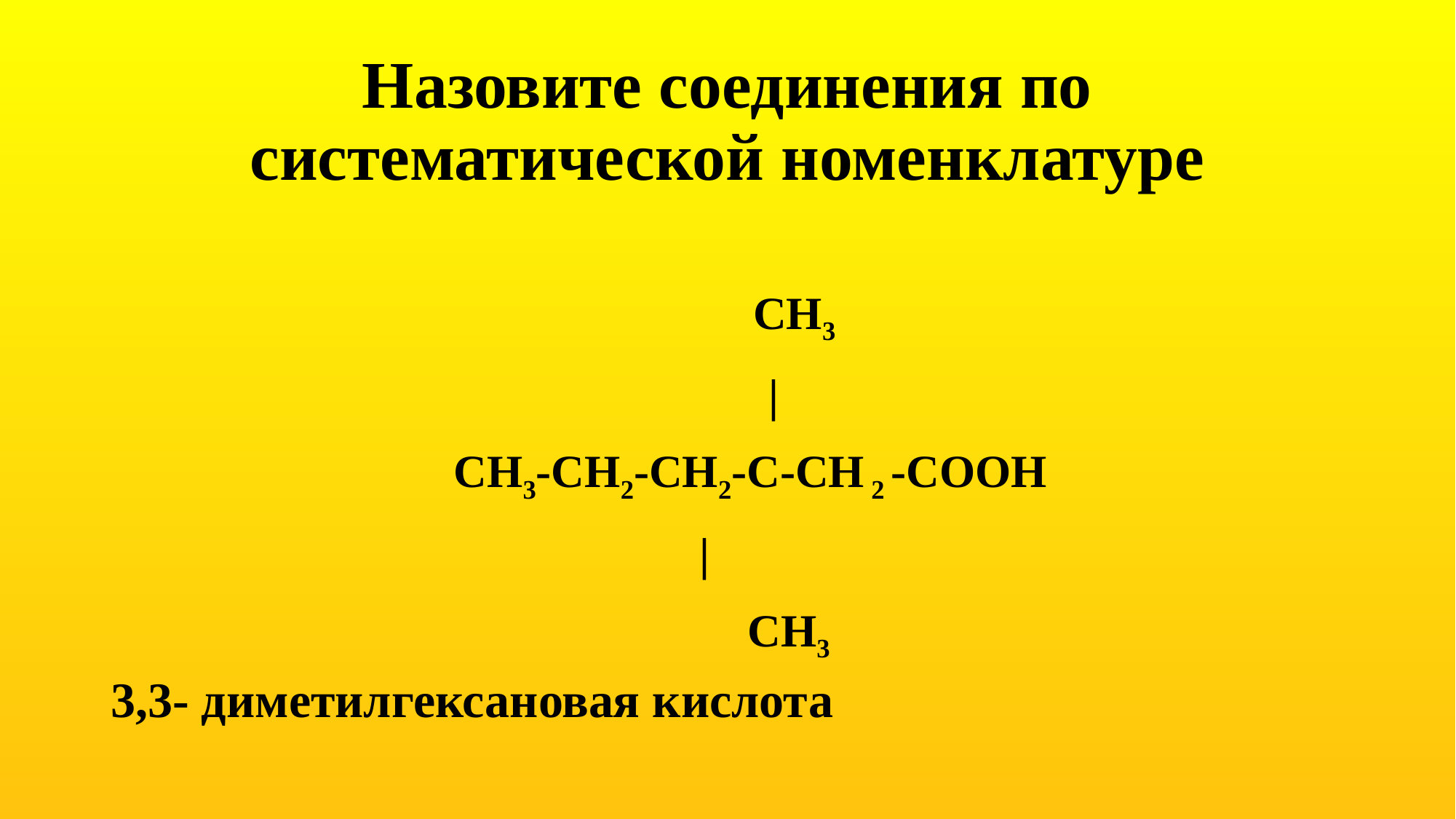

# Назовите соединения по систематической номенклатуре

              CH3
        |
       CH3-CH2-CH2-C-CH 2 -COOH
        |
             CH3
3,3- диметилгексановая кислота